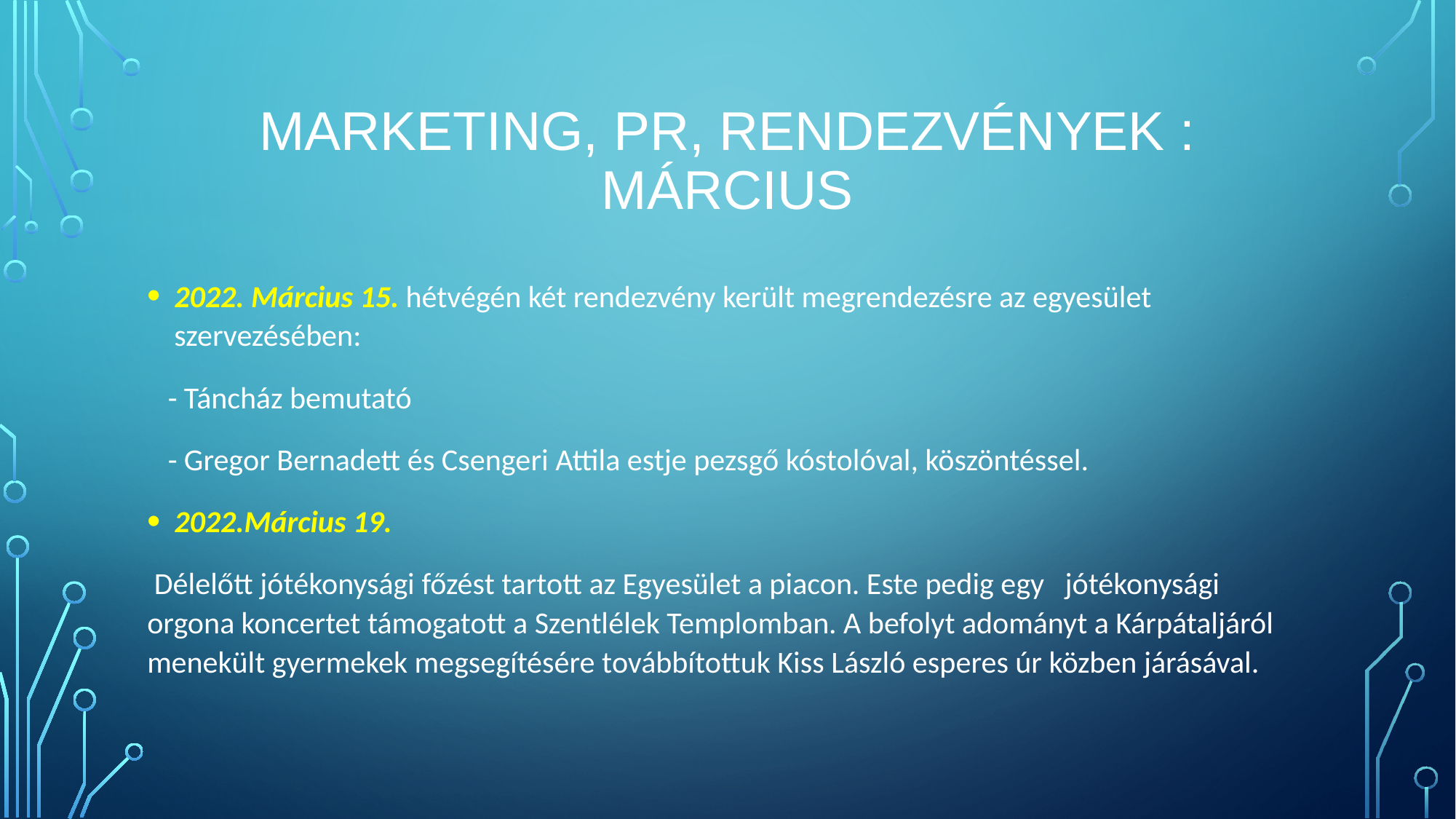

# Marketing, PR, Rendezvények : Március
2022. Március 15. hétvégén két rendezvény került megrendezésre az egyesület szervezésében:
   - Táncház bemutató
   - Gregor Bernadett és Csengeri Attila estje pezsgő kóstolóval, köszöntéssel.
2022.Március 19.
 Délelőtt jótékonysági főzést tartott az Egyesület a piacon. Este pedig egy   jótékonysági orgona koncertet támogatott a Szentlélek Templomban. A befolyt adományt a Kárpátaljáról menekült gyermekek megsegítésére továbbítottuk Kiss László esperes úr közben járásával.